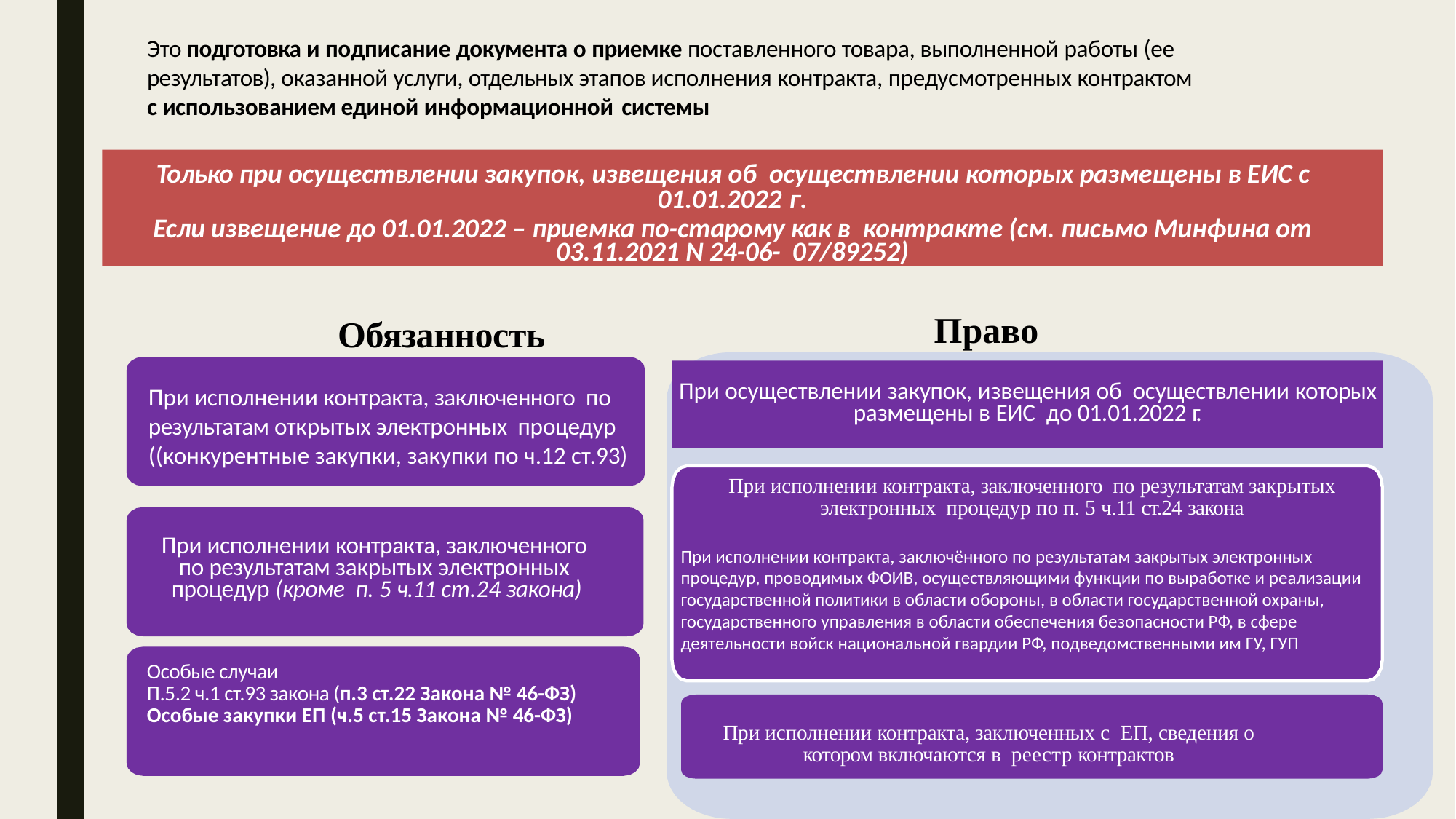

Это подготовка и подписание документа о приемке поставленного товара, выполненной работы (ее  результатов), оказанной услуги, отдельных этапов исполнения контракта, предусмотренных контрактом  с использованием единой информационной системы
Только при осуществлении закупок, извещения об  осуществлении которых размещены в ЕИС с 01.01.2022 г.
Если извещение до 01.01.2022 – приемка по-старому как в  контракте (см. письмо Минфина от 03.11.2021 N 24-06-  07/89252)
Право
Обязанность

При осуществлении закупок, извещения об  осуществлении которых размещены в ЕИС  до 01.01.2022 г.

При исполнении контракта, заключенного  по результатам открытых электронных  процедур ((конкурентные закупки, закупки по ч.12 ст.93)

При исполнении контракта, заключенного  по результатам закрытых электронных  процедур по п. 5 ч.11 ст.24 закона

При исполнении контракта, заключённого по результатам закрытых электронных процедур, проводимых ФОИВ, осуществляющими функции по выработке и реализации государственной политики в области обороны, в области государственной охраны, государственного управления в области обеспечения безопасности РФ, в сфере деятельности войск национальной гвардии РФ, подведомственными им ГУ, ГУП

При исполнении контракта, заключенного  по результатам закрытых электронных  процедур (кроме  п. 5 ч.11 ст.24 закона)

Особые случаи
П.5.2 ч.1 ст.93 закона (п.3 ст.22 Закона № 46-ФЗ)
Особые закупки ЕП (ч.5 ст.15 Закона № 46-ФЗ)

Особые случаи

При исполнении контракта, заключенных с  ЕП, сведения о котором включаются в  реестр контрактов